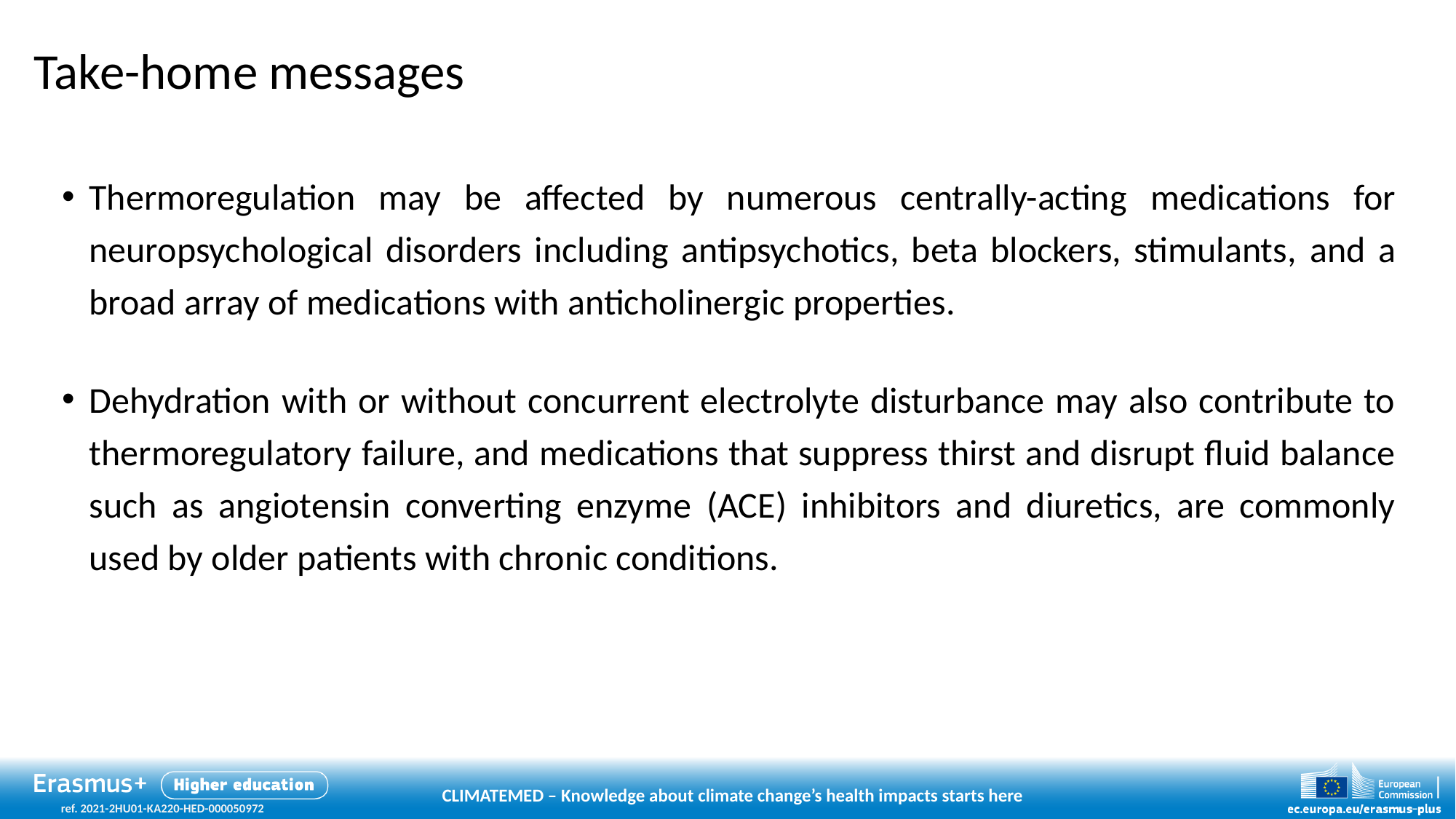

# Take-home messages
Thermoregulation may be affected by numerous centrally-acting medications for neuropsychological disorders including antipsychotics, beta blockers, stimulants, and a broad array of medications with anticholinergic properties.
Dehydration with or without concurrent electrolyte disturbance may also contribute to thermoregulatory failure, and medications that suppress thirst and disrupt fluid balance such as angiotensin converting enzyme (ACE) inhibitors and diuretics, are commonly used by older patients with chronic conditions.